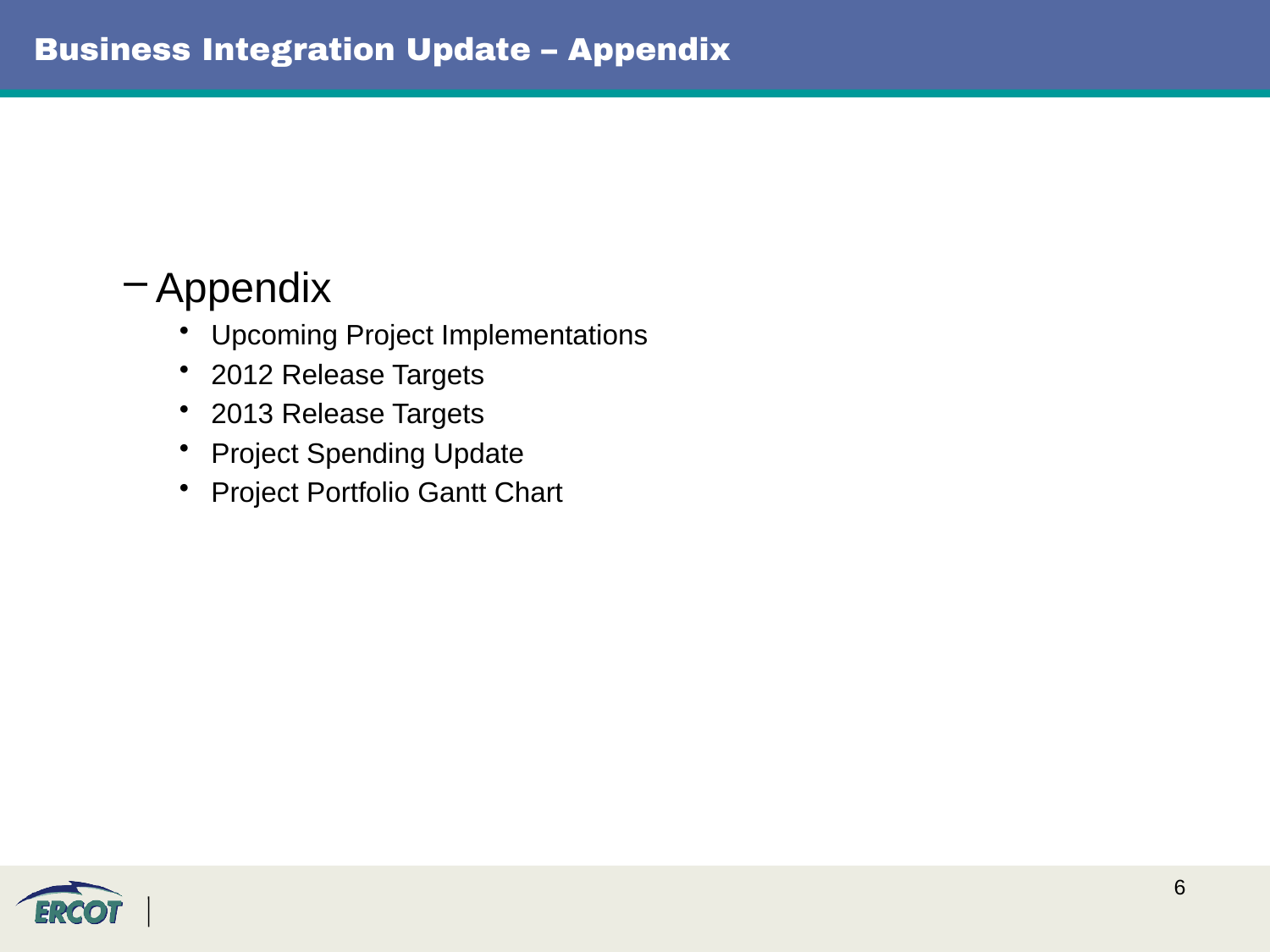

# Business Integration Update – Appendix
Appendix
Upcoming Project Implementations
2012 Release Targets
2013 Release Targets
Project Spending Update
Project Portfolio Gantt Chart